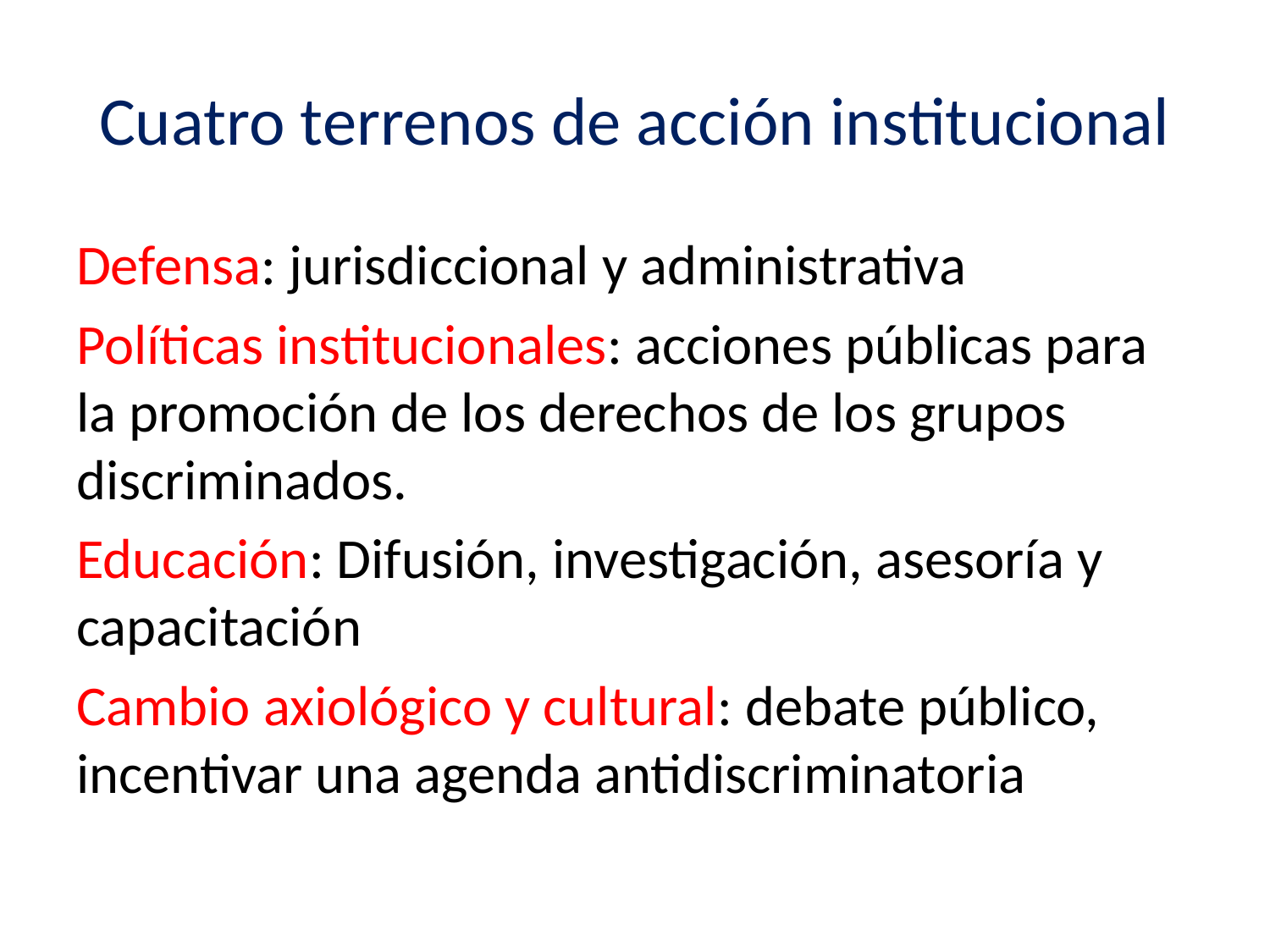

# Cuatro terrenos de acción institucional
Defensa: jurisdiccional y administrativa
Políticas institucionales: acciones públicas para la promoción de los derechos de los grupos discriminados.
Educación: Difusión, investigación, asesoría y capacitación
Cambio axiológico y cultural: debate público, incentivar una agenda antidiscriminatoria